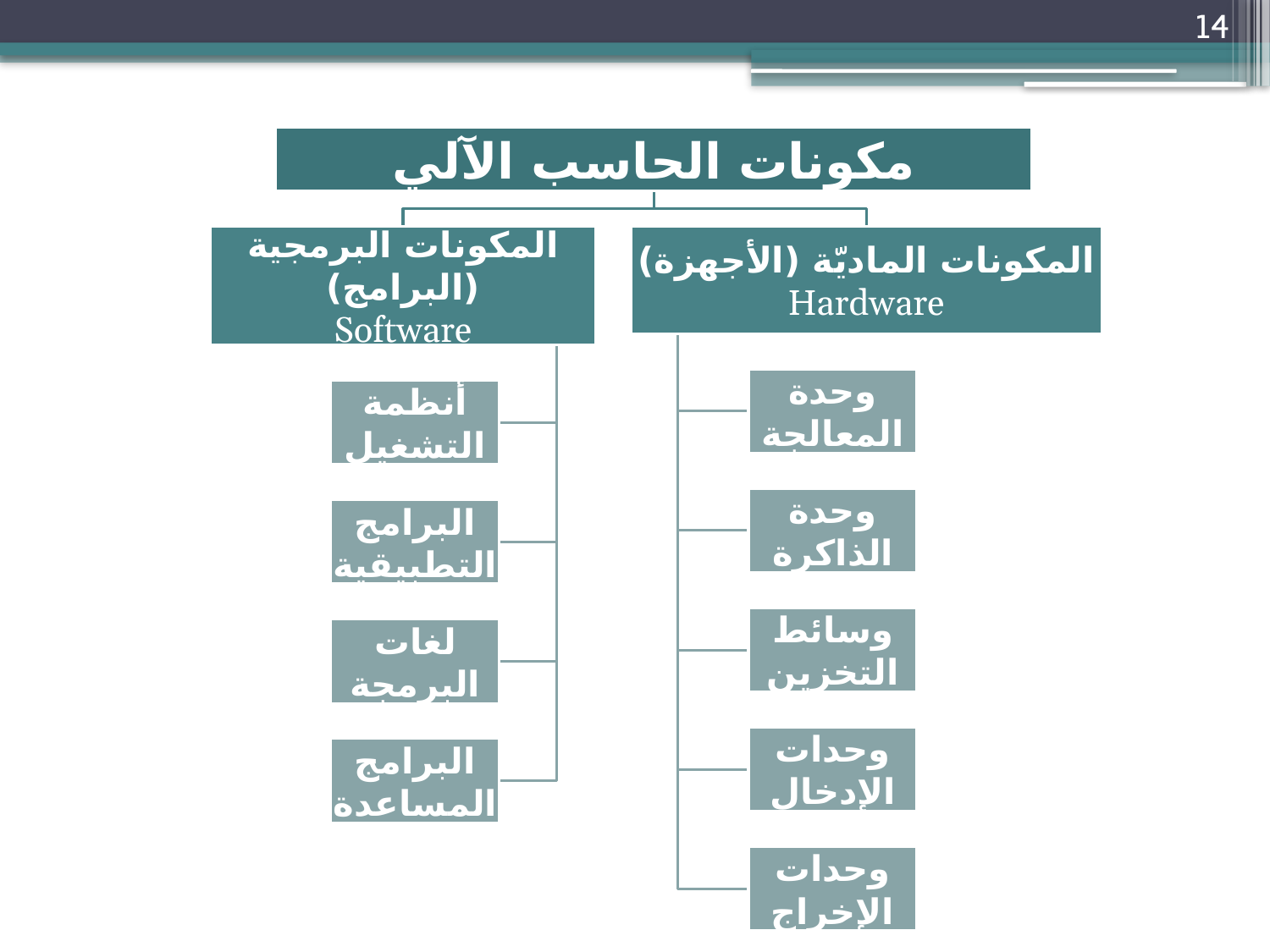

14
مكونات الحاسب الآلي
المكونات البرمجية (البرامج)
Software
أنظمة التشغيل
البرامج التطبيقية
لغات البرمجة
البرامج المساعدة
المكونات الماديّة (الأجهزة)
Hardware
وحدة المعالجة
وحدة الذاكرة
وسائط التخزين
وحدات الإدخال
وحدات الإخراج